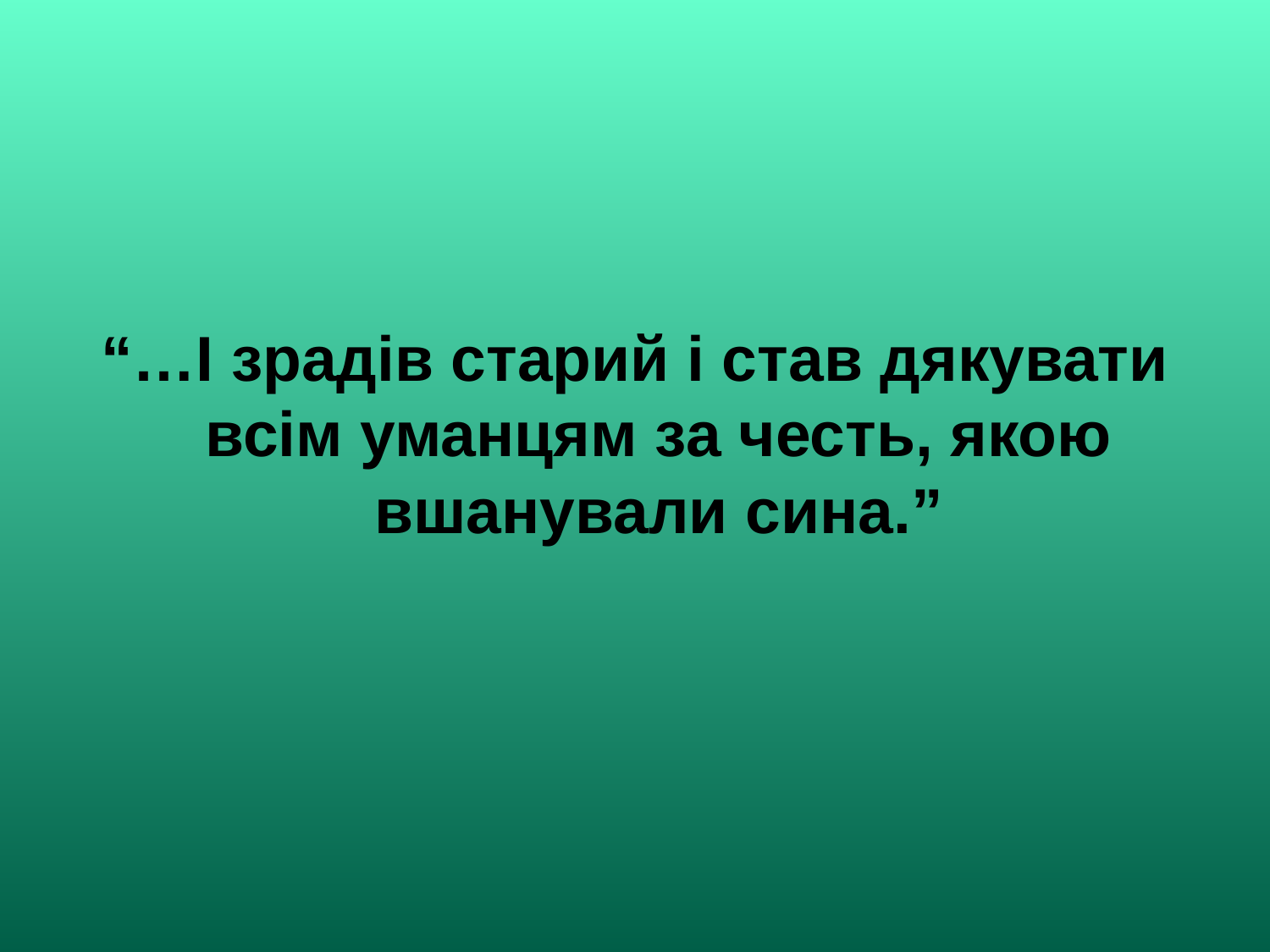

“…І зрадів старий і став дякувати всім уманцям за честь, якою вшанували сина.”